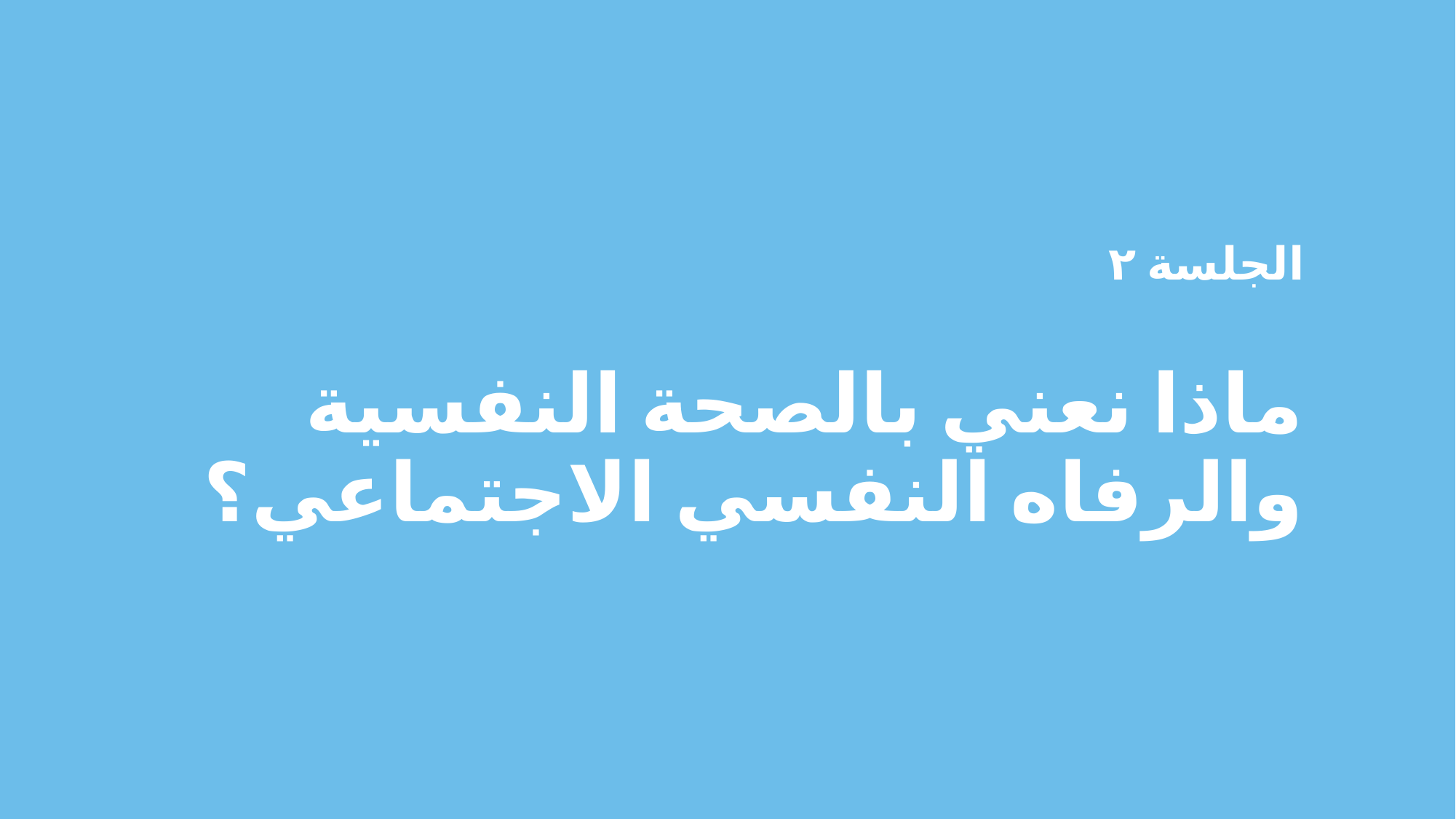

الجلسة ٢
ماذا نعني بالصحة النفسية والرفاه النفسي الاجتماعي؟